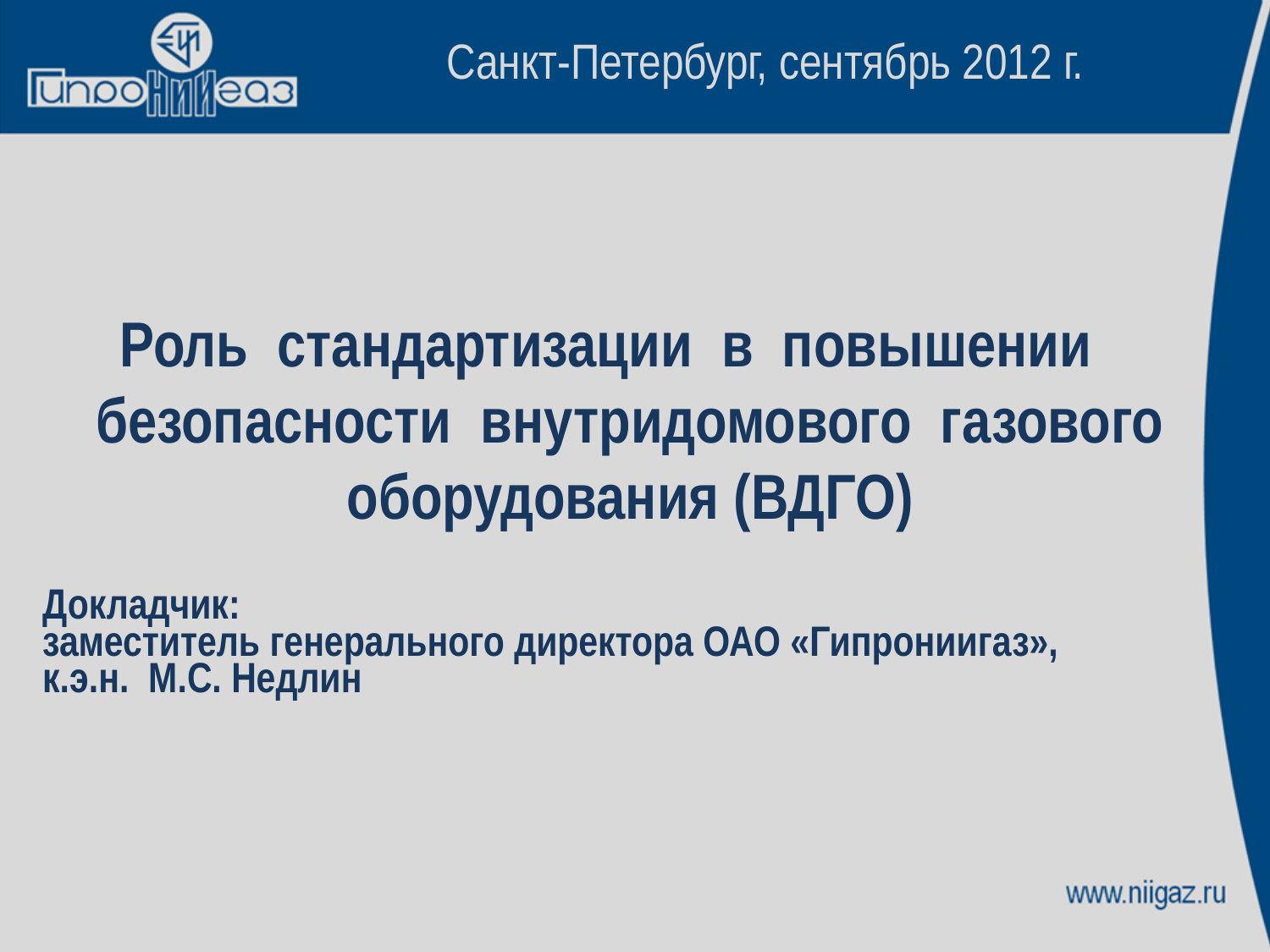

# Санкт-Петербург, сентябрь 2012 г.

Роль  стандартизации  в  повышении безопасности  внутридомового  газового оборудования (ВДГО)

Докладчик:
заместитель генерального директора ОАО «Гипрониигаз»,
к.э.н.  М.С. Недлин